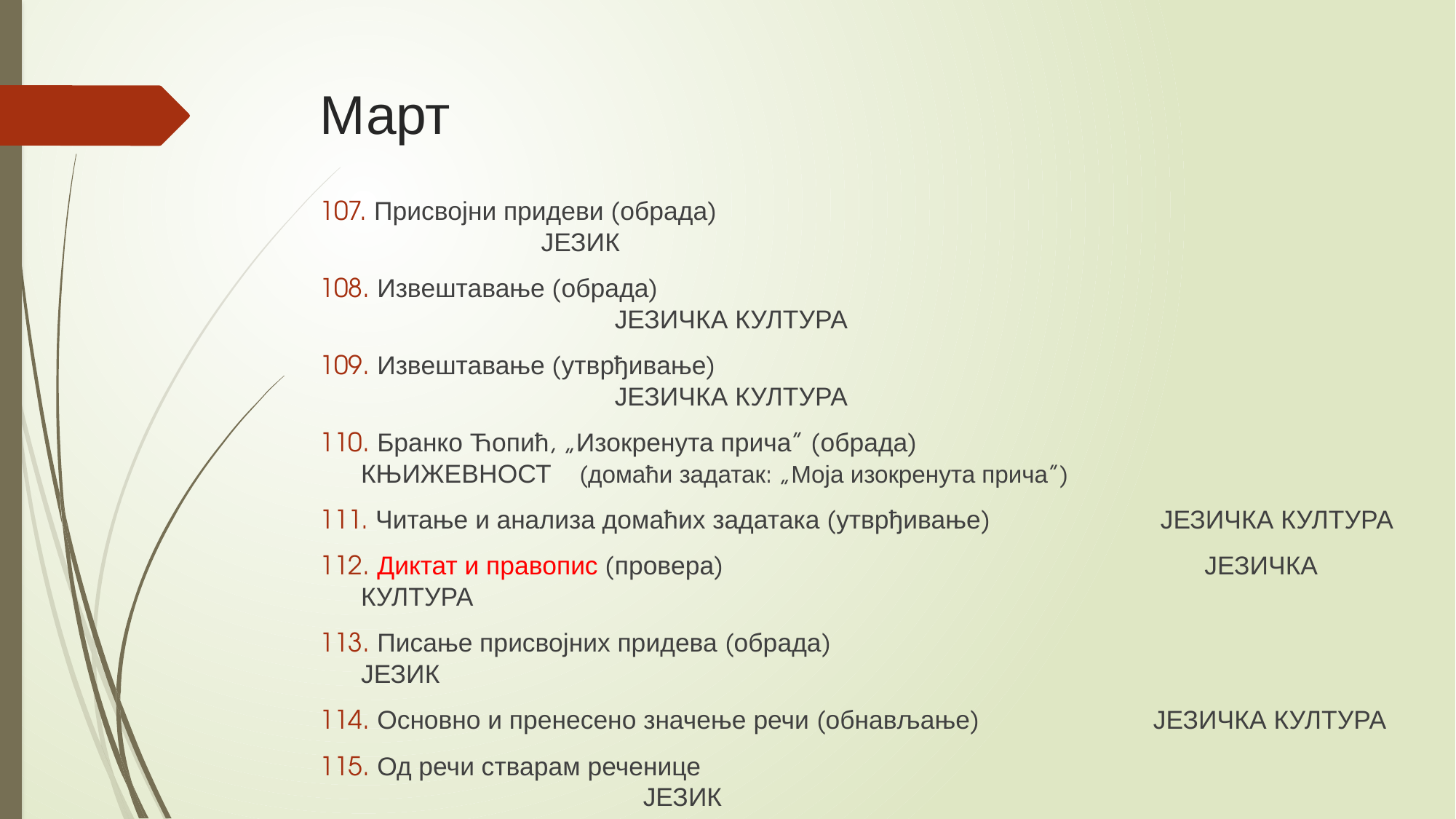

# Март
 Присвојни придеви (обрада) 							          ЈЕЗИК
 Извештавање (обрада) 									     ЈЕЗИЧКА КУЛТУРА
 Извештавање (утврђивање) 								     ЈЕЗИЧКА КУЛТУРА
 Бранко Ћопић, „Изокренута прича” (обрада) 				        КЊИЖЕВНОСТ 	(домаћи задатак: „Моја изокренута прича”)
 Читање и анализа домаћих задатака (утврђивање) 		     ЈЕЗИЧКА КУЛТУРА
 Диктат и правопис (провера)		                                          ЈЕЗИЧКА КУЛТУРА
 Писање присвојних придева (обрада) 					         ЈЕЗИК
 Основно и пренесено значење речи (обнављање) 		    ЈЕЗИЧКА КУЛТУРА
 Од речи стварам реченице 								         ЈЕЗИК
Народна епска песма „Марко Краљевић и бег Костадин”                         (обрада)                                                                                                   КЊИЖЕВНОСТ
 Народна епска песма „Марко Краљевић и бег Костадин”                (утврђивање)                                                                                            КЊИЖЕВНОСТ